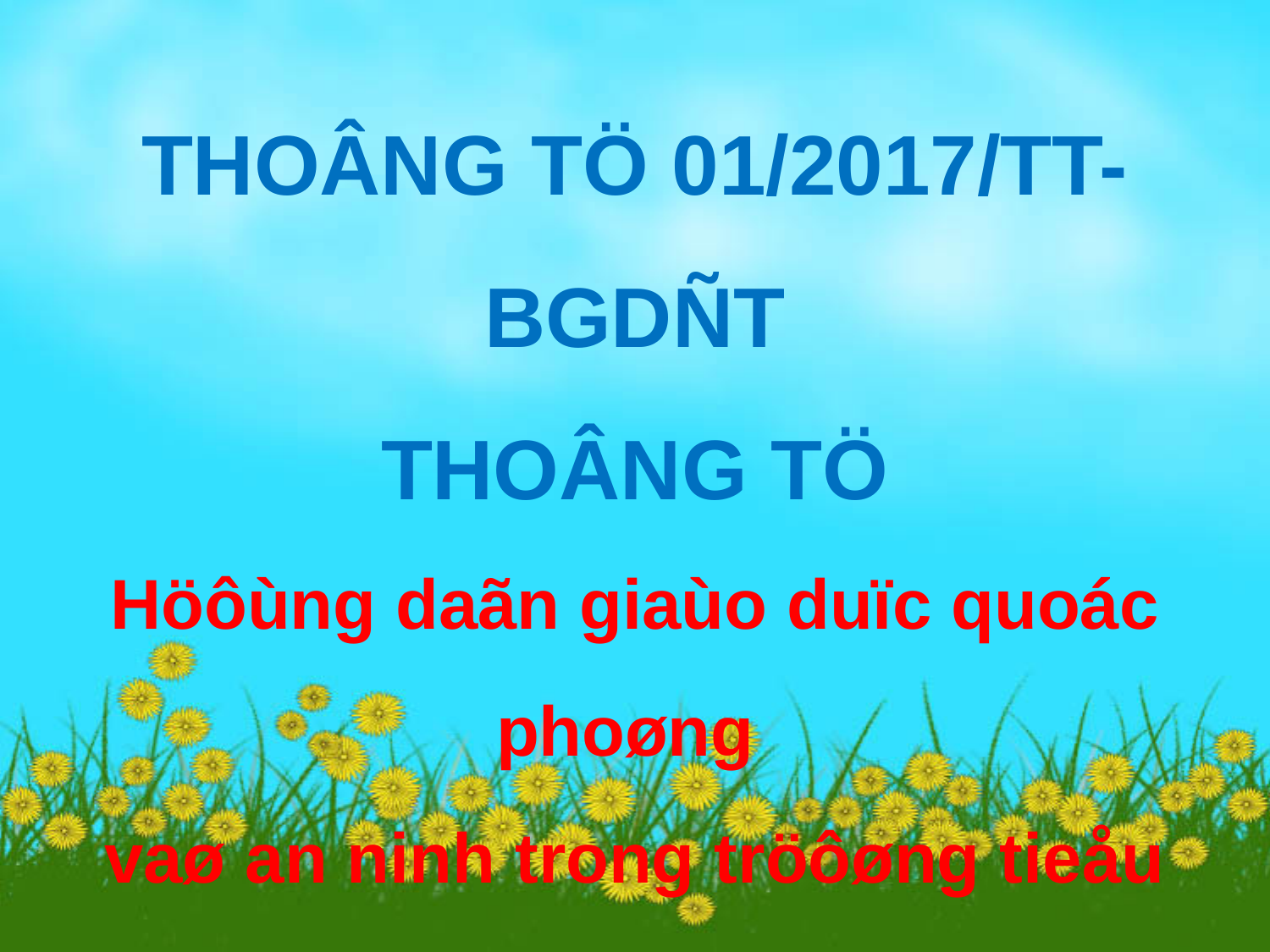

THOÂNG TÖ 01/2017/TT-BGDÑT
THOÂNG TÖ
Höôùng daãn giaùo duïc quoác phoøng
vaø an ninh trong tröôøng tieåu hoïc,
trung hoïc cô sôû